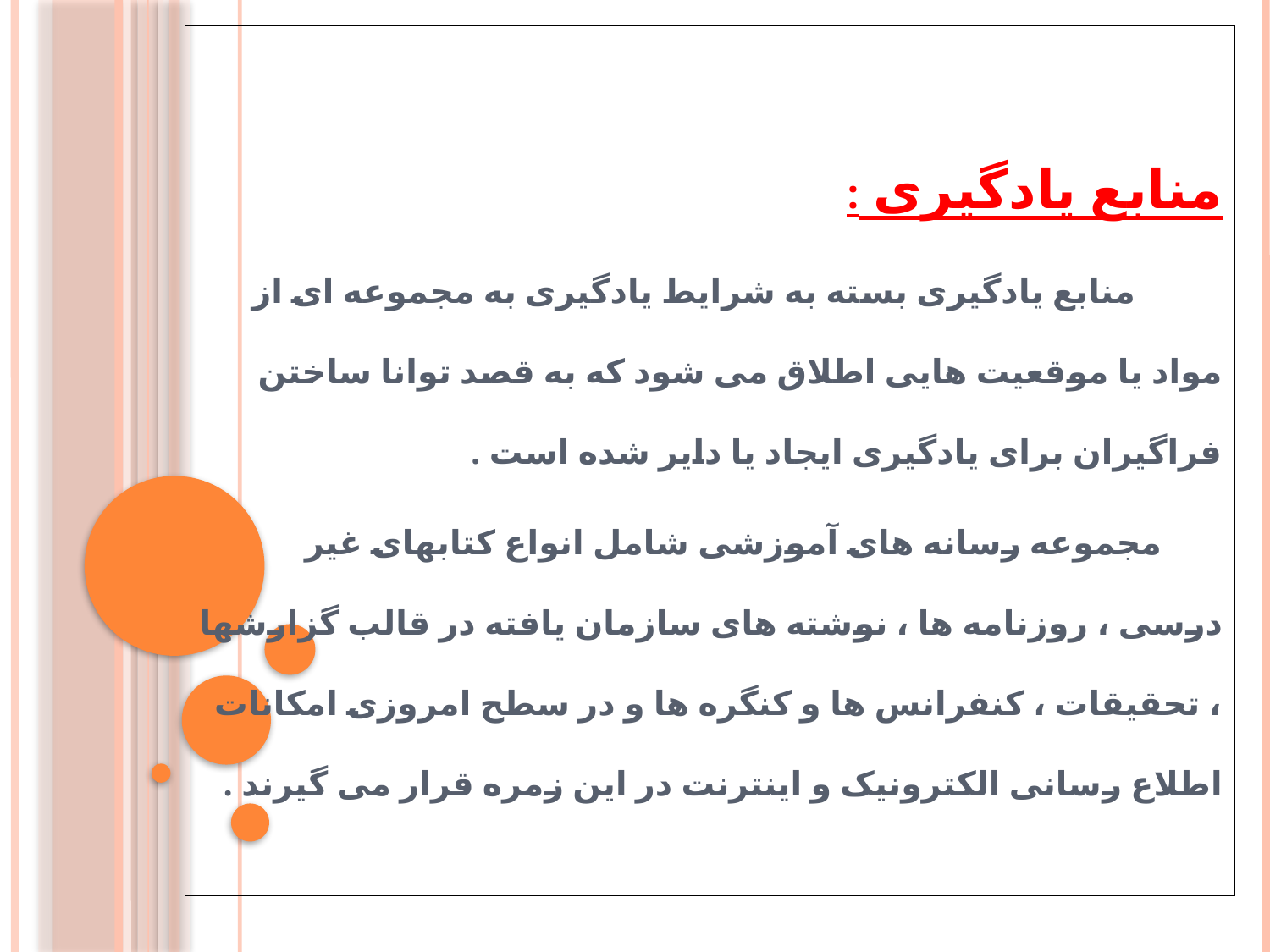

منابع یادگیری :
          منابع یادگیری بسته به شرایط یادگیری به مجموعه ای از مواد یا موقعیت هایی اطلاق می شود که به قصد توانا ساختن فراگیران برای یادگیری ایجاد یا دایر شده است .
       مجموعه رسانه های آموزشی شامل انواع کتابهای غیر درسی ، روزنامه ها ، نوشته های سازمان یافته در قالب گزارشها ، تحقیقات ، کنفرانس ها و کنگره ها و در سطح امروزی امکانات اطلاع رسانی الکترونیک و اینترنت در این زمره قرار می گیرند .
#